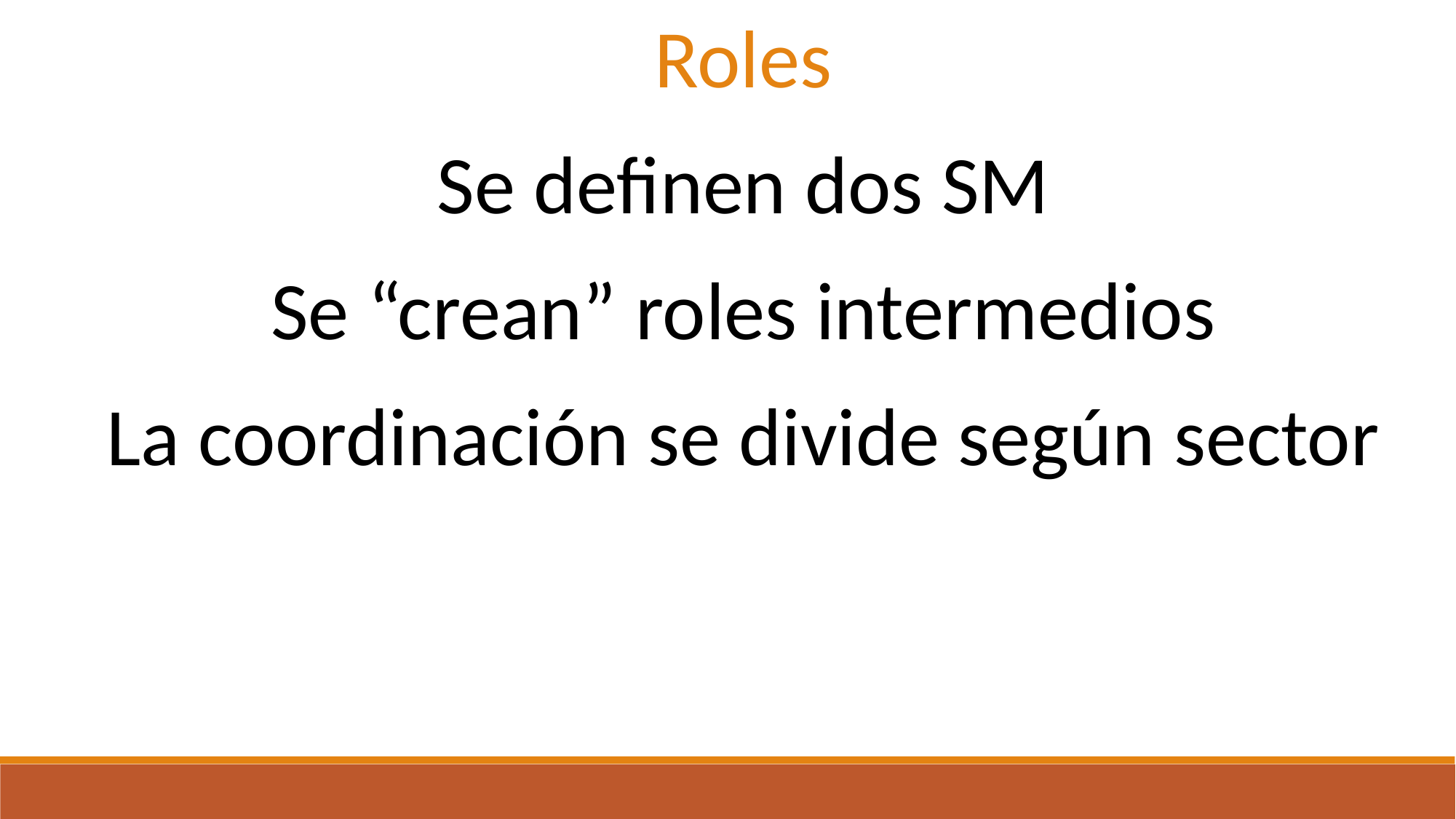

Roles
Se definen dos SM
Se “crean” roles intermedios
La coordinación se divide según sector